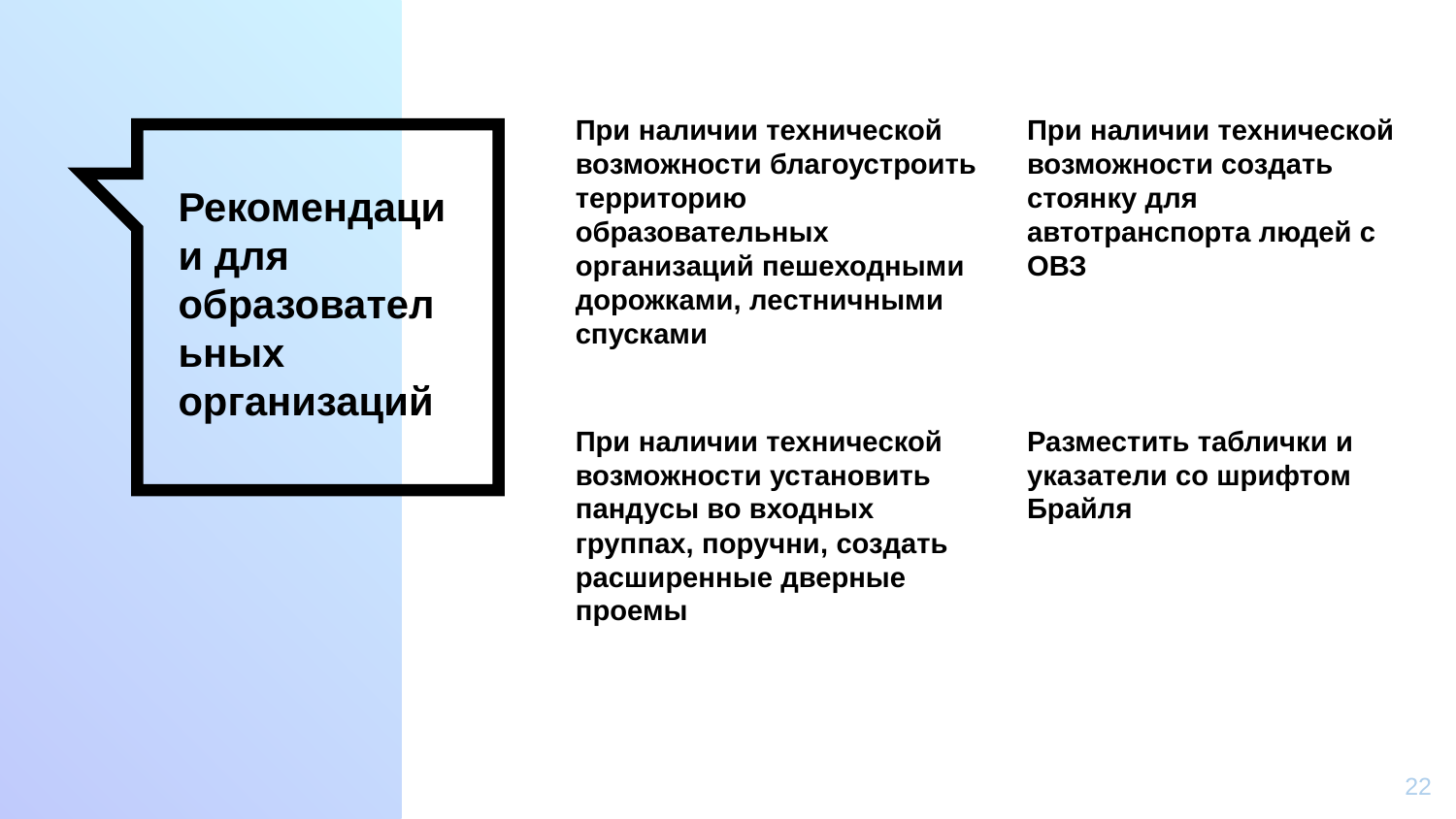

При наличии технической возможности благоустроить территорию образовательных организаций пешеходными дорожками, лестничными спусками
При наличии технической возможности создать стоянку для автотранспорта людей с ОВЗ
# Рекомендации для образовательных организаций
При наличии технической возможности установить пандусы во входных группах, поручни, создать расширенные дверные проемы
Разместить таблички и указатели со шрифтом Брайля
22